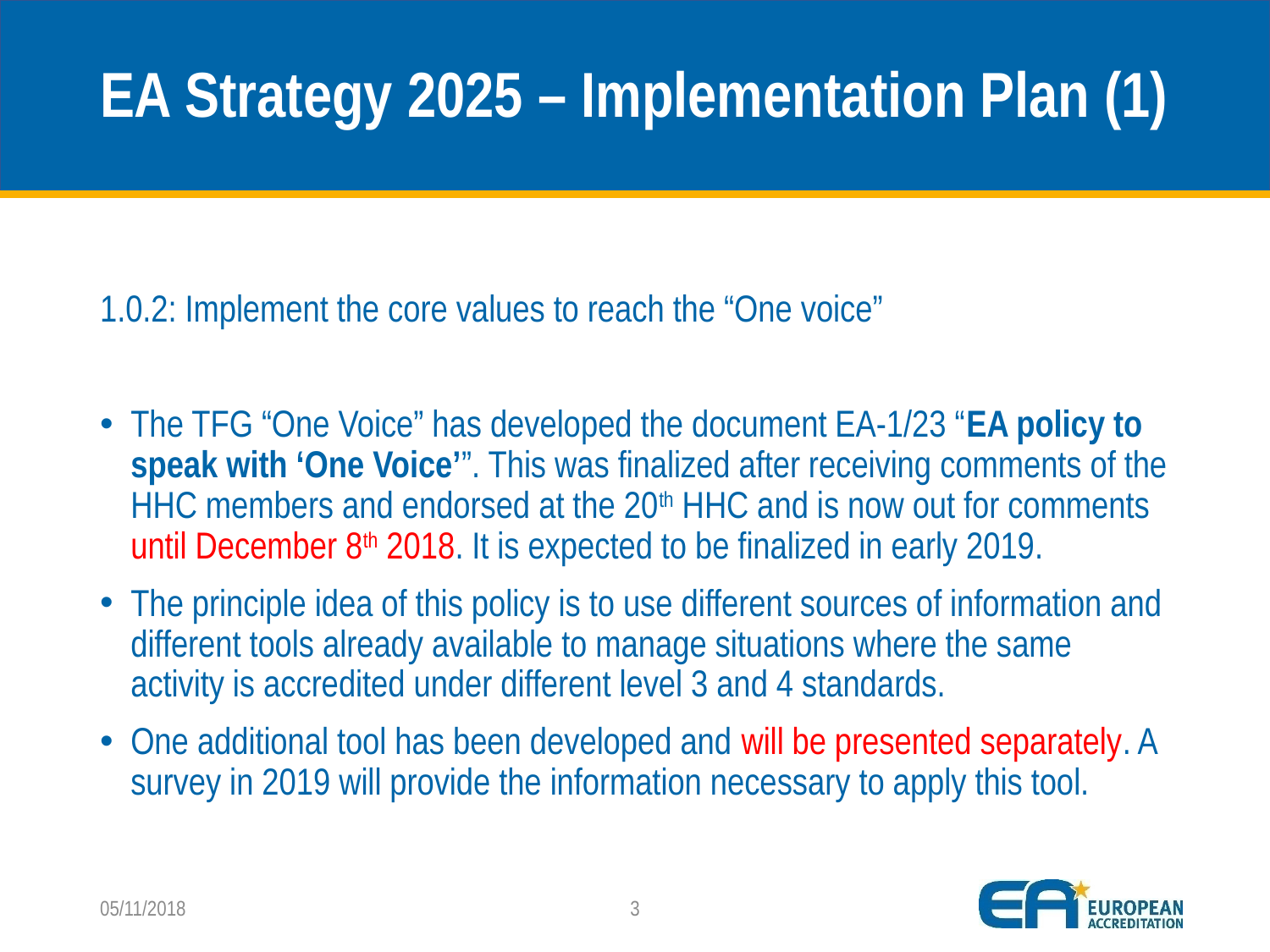

# EA Strategy 2025 – Implementation Plan (1)

1.0.2: Implement the core values to reach the “One voice”

The TFG “One Voice” has developed the document EA-1/23 “EA policy to speak with ‘One Voice’”. This was finalized after receiving comments of the HHC members and endorsed at the 20th HHC and is now out for comments until December 8th 2018. It is expected to be finalized in early 2019.
The principle idea of this policy is to use different sources of information and different tools already available to manage situations where the same activity is accredited under different level 3 and 4 standards.
One additional tool has been developed and will be presented separately. A survey in 2019 will provide the information necessary to apply this tool.

05/11/2018
3